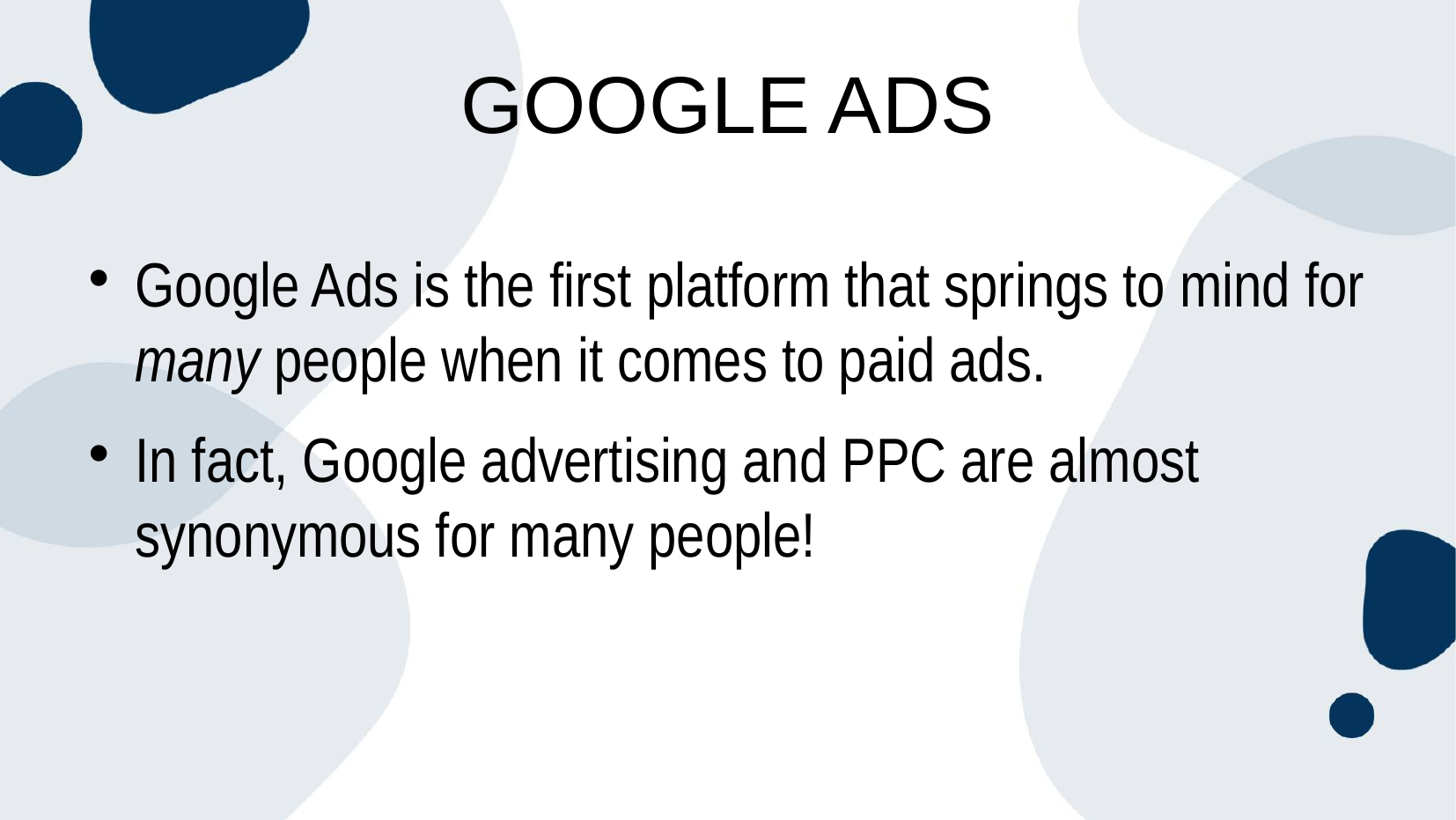

Google Ads
Google Ads is the first platform that springs to mind for many people when it comes to paid ads.
In fact, Google advertising and PPC are almost synonymous for many people!